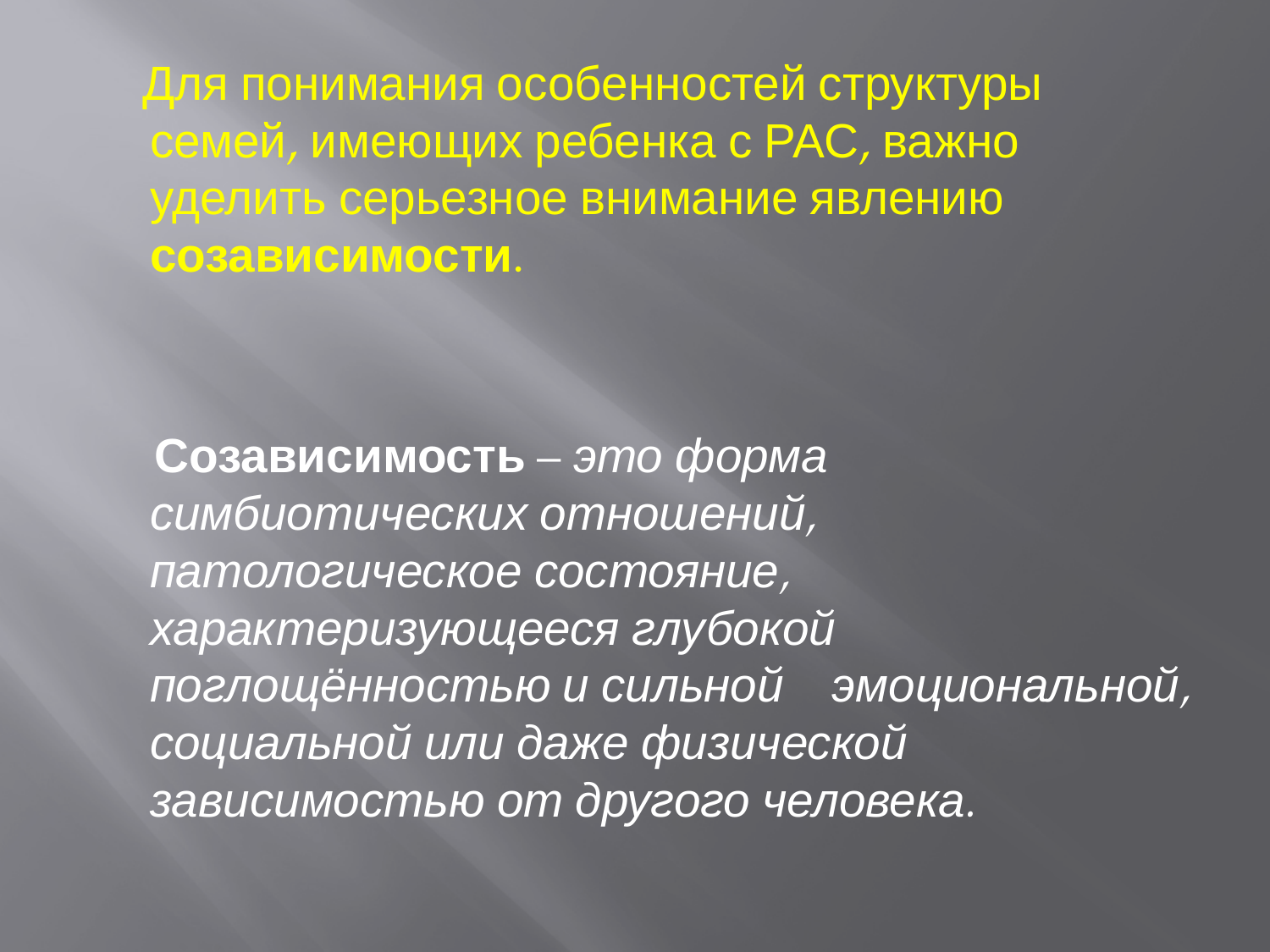

Для понимания особенностей структуры семей, имеющих ребенка с РАС, важно уделить серьезное внимание явлению созависимости.

     Созависимость – это форма симбиотических отношений, патологическое состояние, характеризующееся глубокой поглощённостью и сильной    эмоциональной, социальной или даже физической    зависимостью от другого человека.